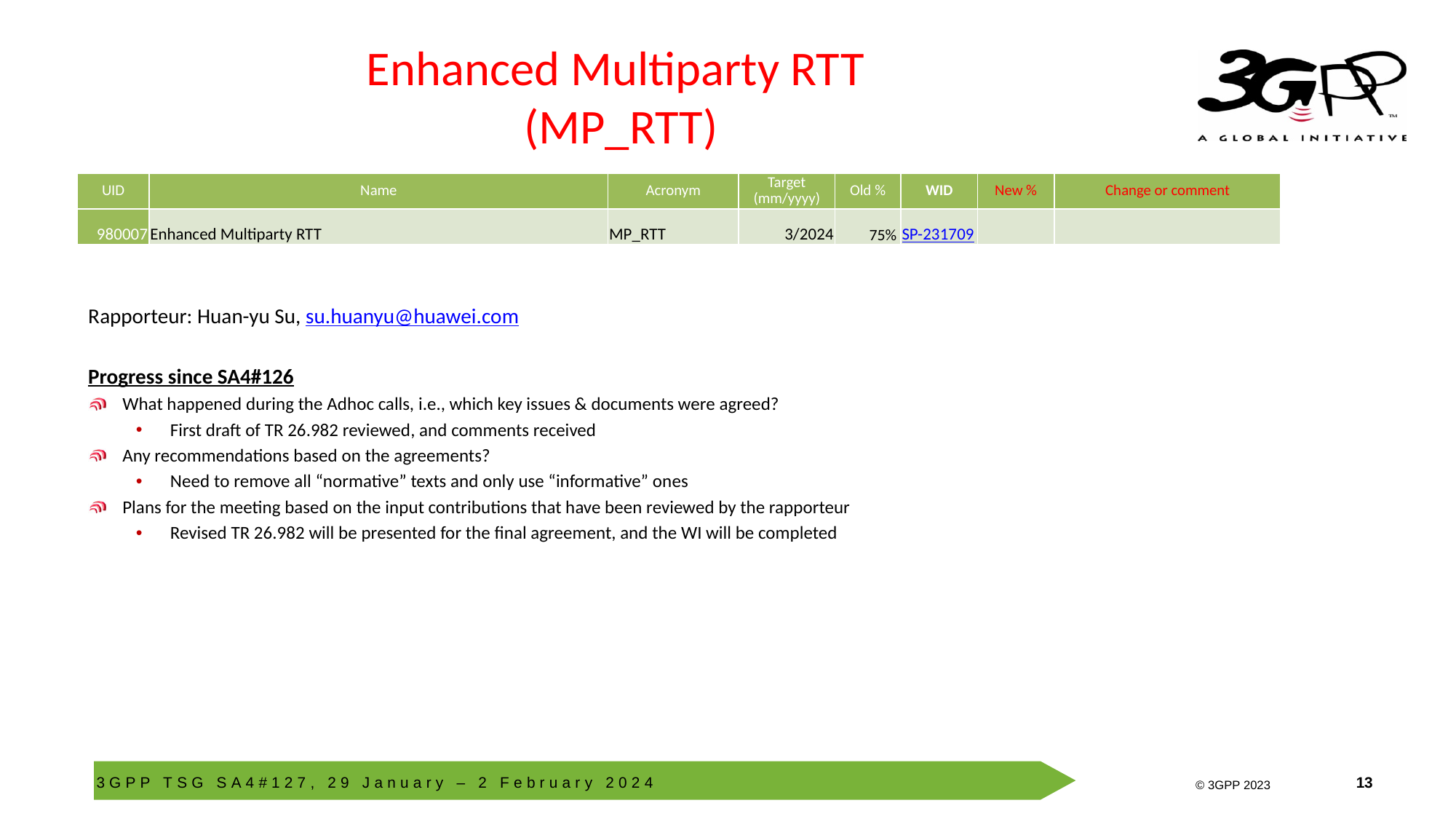

# Enhanced Multiparty RTT (MP_RTT)
| UID | Name | Acronym | Target (mm/yyyy) | Old % | WID | New % | Change or comment |
| --- | --- | --- | --- | --- | --- | --- | --- |
| 980007 | Enhanced Multiparty RTT | MP\_RTT | 3/2024 | 75% | SP-231709 |  |  |
Rapporteur: Huan-yu Su, su.huanyu@huawei.com

Progress since SA4#126
What happened during the Adhoc calls, i.e., which key issues & documents were agreed?
First draft of TR 26.982 reviewed, and comments received
Any recommendations based on the agreements?
Need to remove all “normative” texts and only use “informative” ones
Plans for the meeting based on the input contributions that have been reviewed by the rapporteur
Revised TR 26.982 will be presented for the final agreement, and the WI will be completed